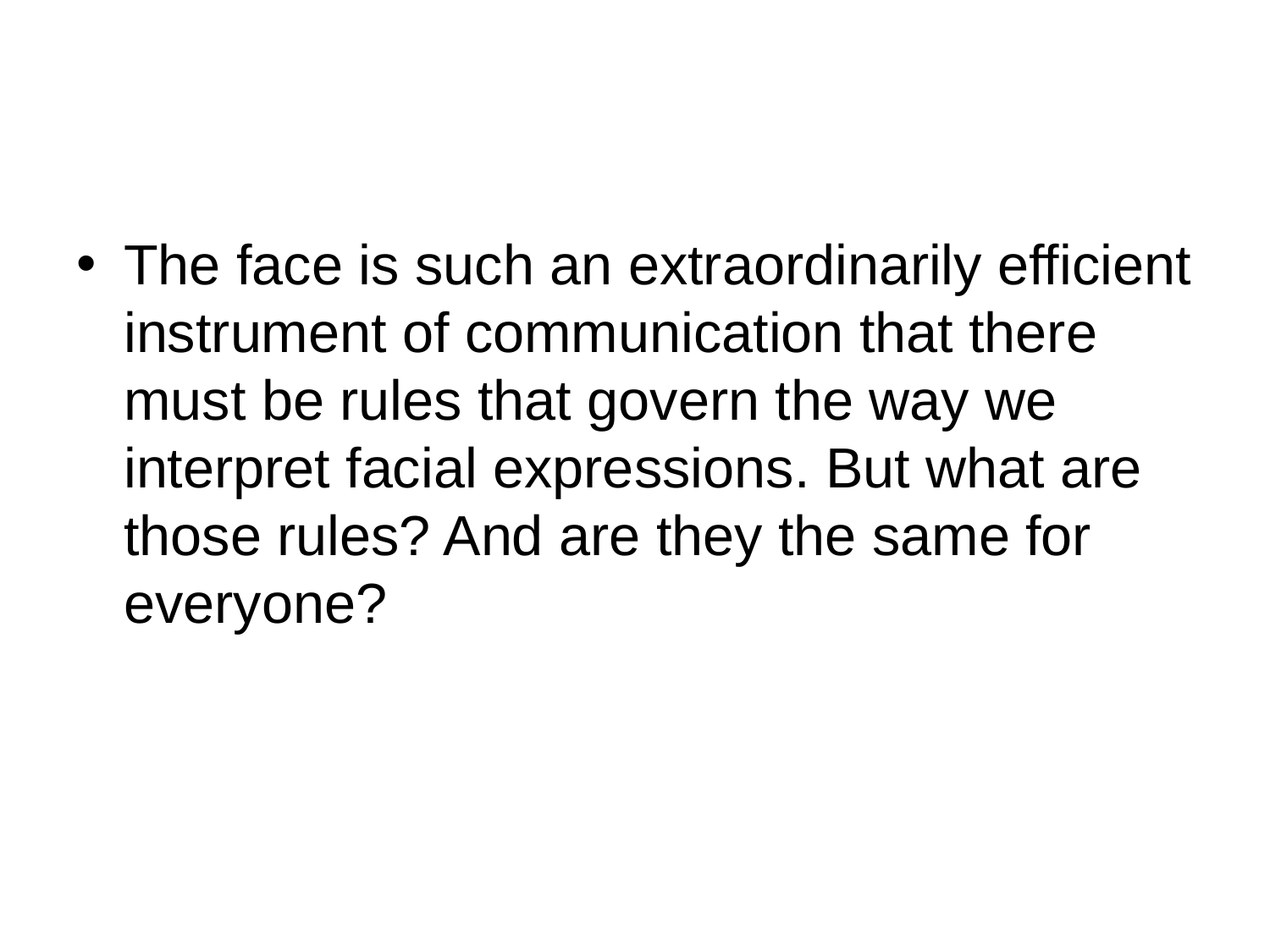

#
The face is such an extraordinarily efficient instrument of communication that there must be rules that govern the way we interpret facial expressions. But what are those rules? And are they the same for everyone?